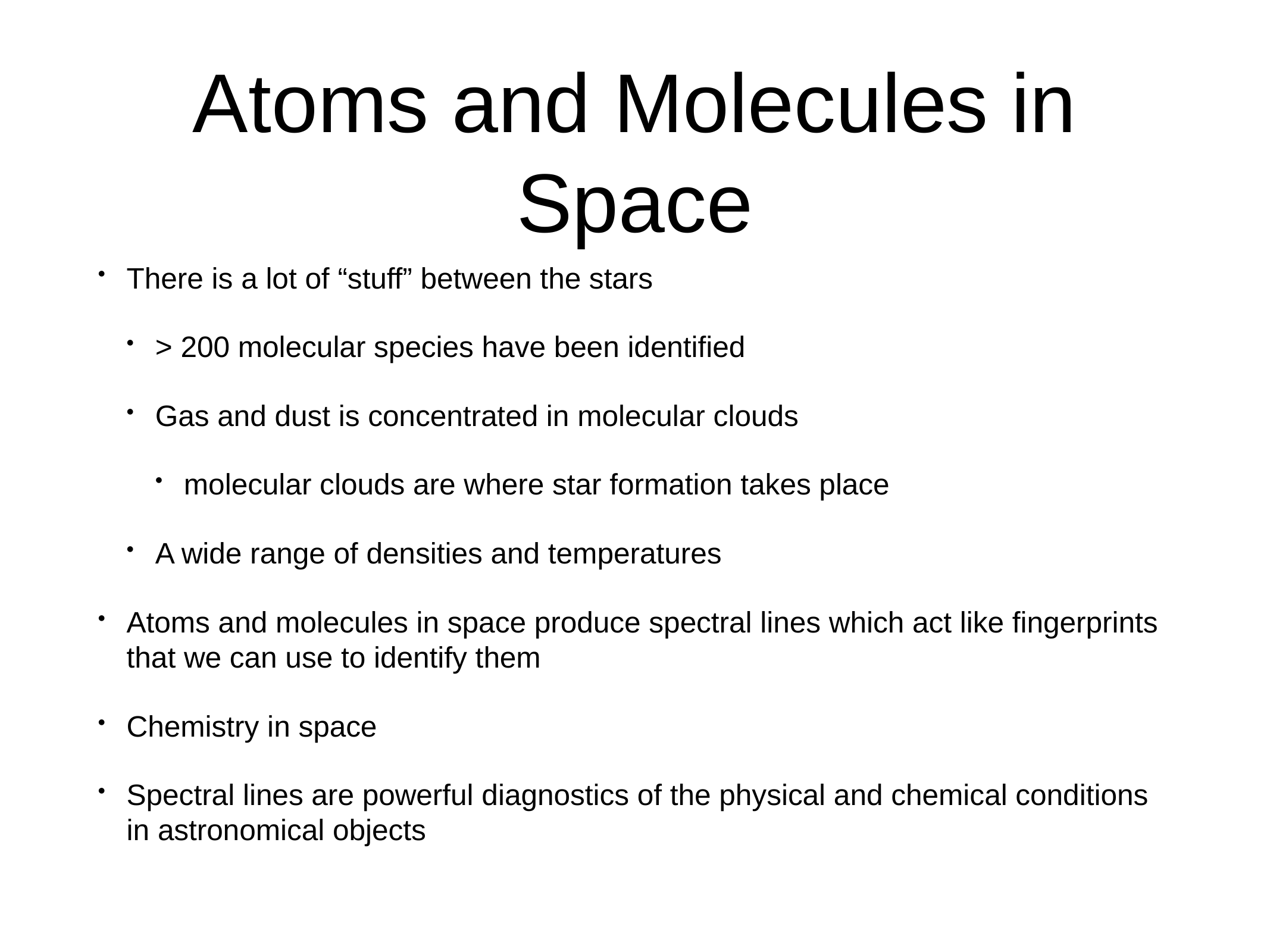

# Atoms and Molecules in Space
There is a lot of “stuff” between the stars
> 200 molecular species have been identified
Gas and dust is concentrated in molecular clouds
molecular clouds are where star formation takes place
A wide range of densities and temperatures
Atoms and molecules in space produce spectral lines which act like fingerprints that we can use to identify them
Chemistry in space
Spectral lines are powerful diagnostics of the physical and chemical conditions in astronomical objects